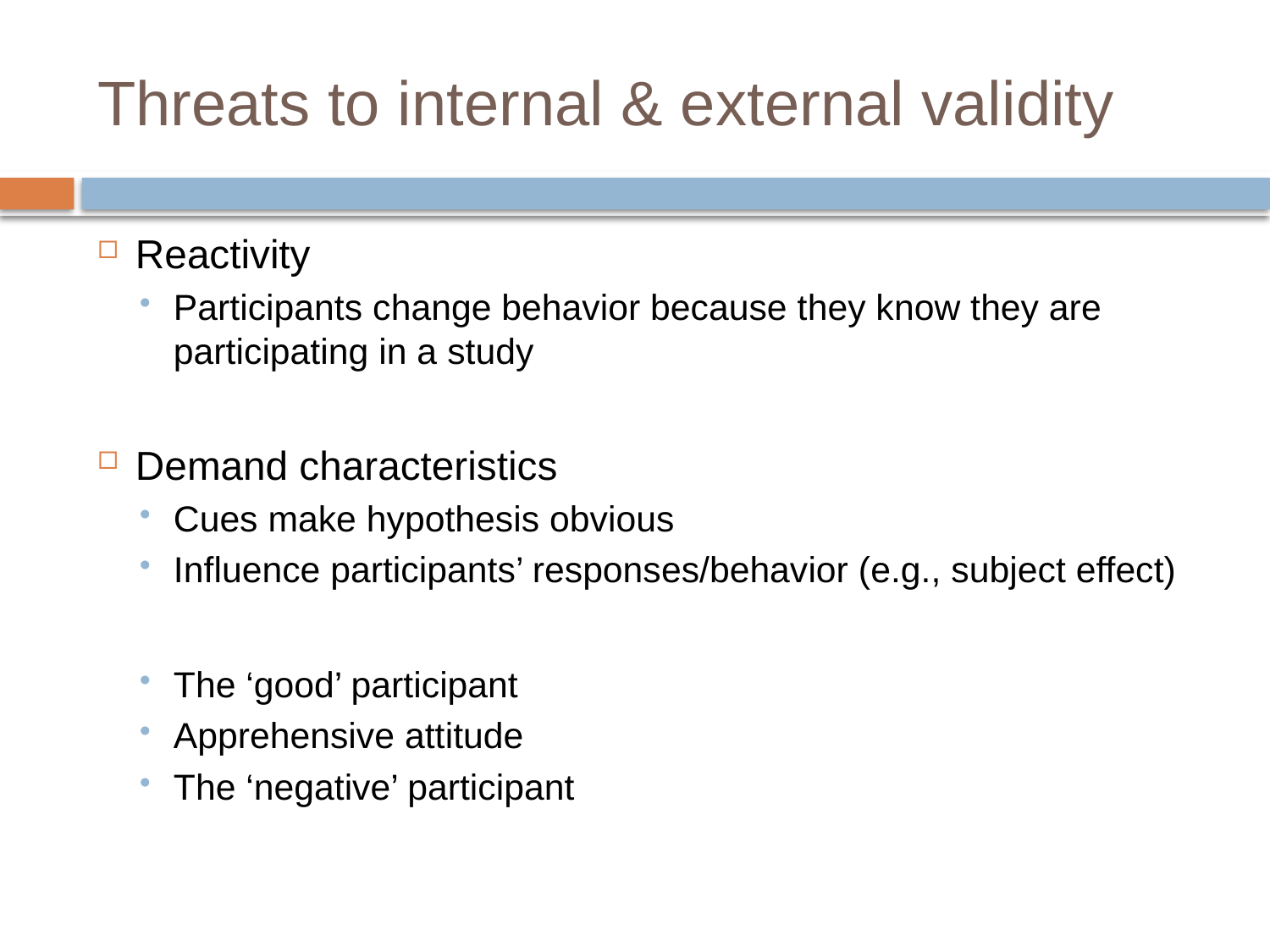

# Threats to internal & external validity
Reactivity
Participants change behavior because they know they are participating in a study

Demand characteristics
Cues make hypothesis obvious
Influence participants’ responses/behavior (e.g., subject effect)

The ‘good’ participant
Apprehensive attitude
The ‘negative’ participant